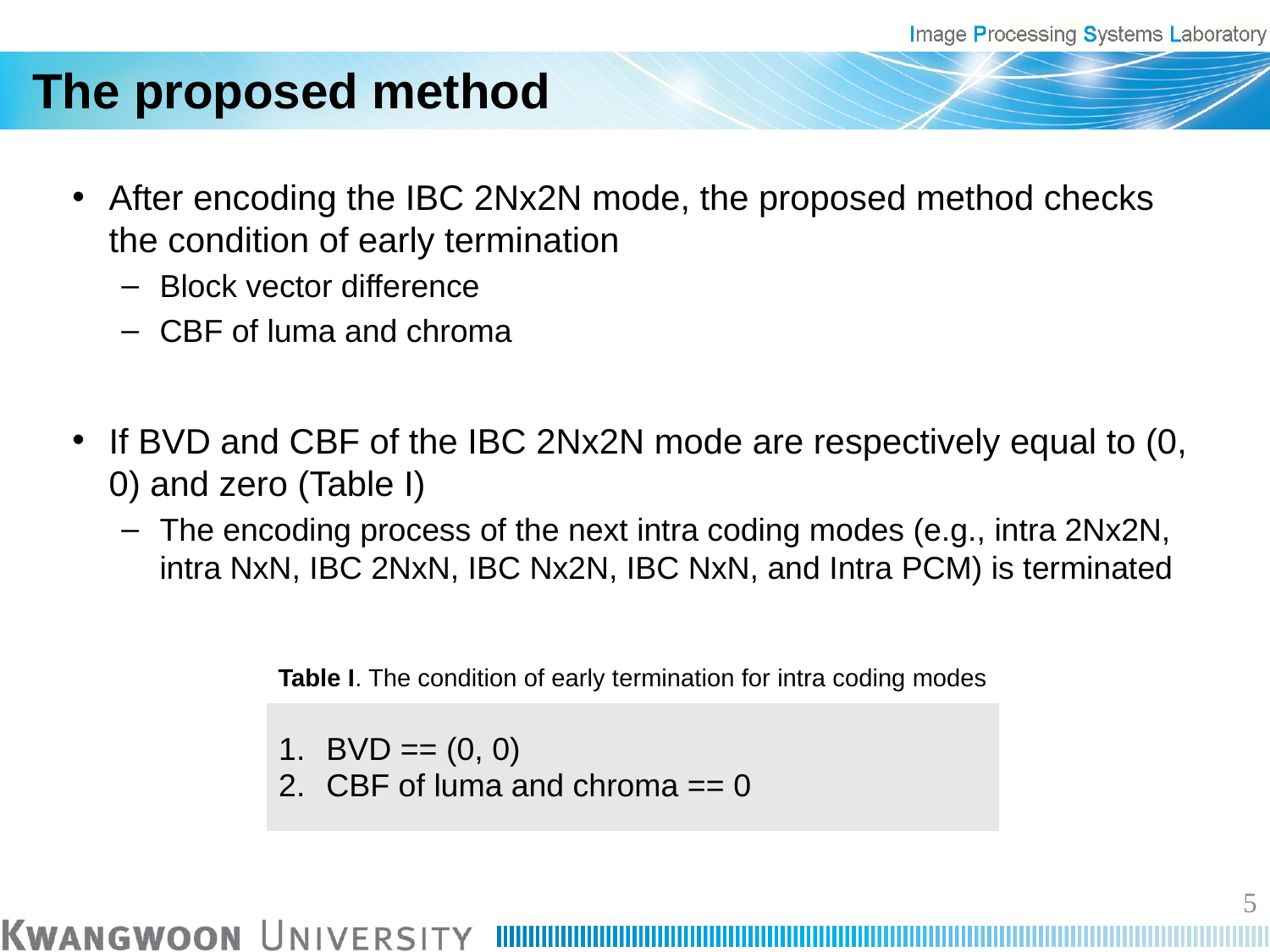

# The proposed method
After encoding the IBC 2Nx2N mode, the proposed method checks the condition of early termination
Block vector difference
CBF of luma and chroma

If BVD and CBF of the IBC 2Nx2N mode are respectively equal to (0, 0) and zero (Table I)
The encoding process of the next intra coding modes (e.g., intra 2Nx2N, intra NxN, IBC 2NxN, IBC Nx2N, IBC NxN, and Intra PCM) is terminated

Table I. The condition of early termination for intra coding modes
| BVD == (0, 0) CBF of luma and chroma == 0 |
| --- |
5